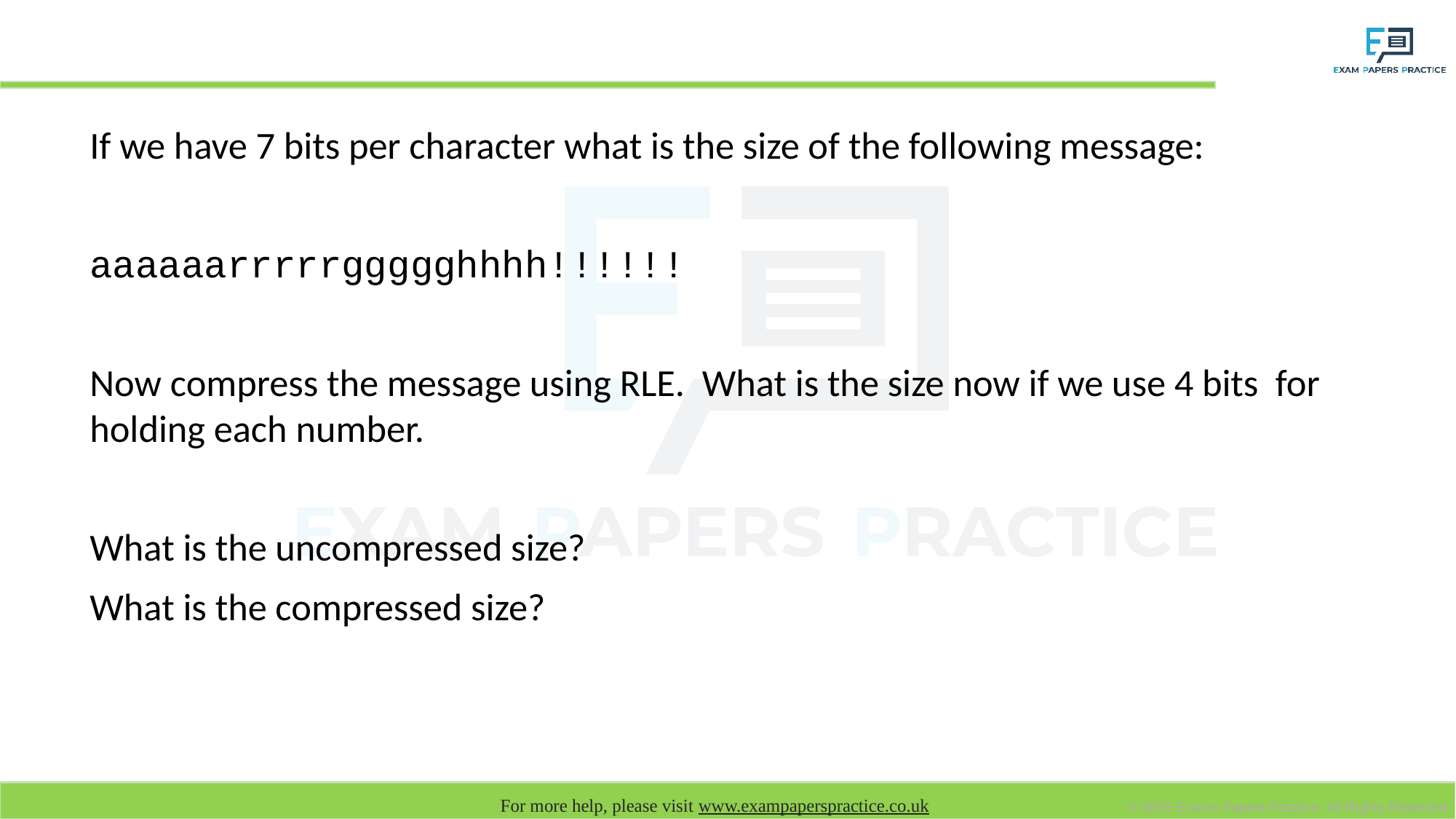

# Exercise
If we have 7 bits per character what is the size of the following message:

aaaaaarrrrrggggghhhh!!!!!!

Now compress the message using RLE.  What is the size now if we use 4 bits  for holding each number.

What is the uncompressed size?
What is the compressed size?